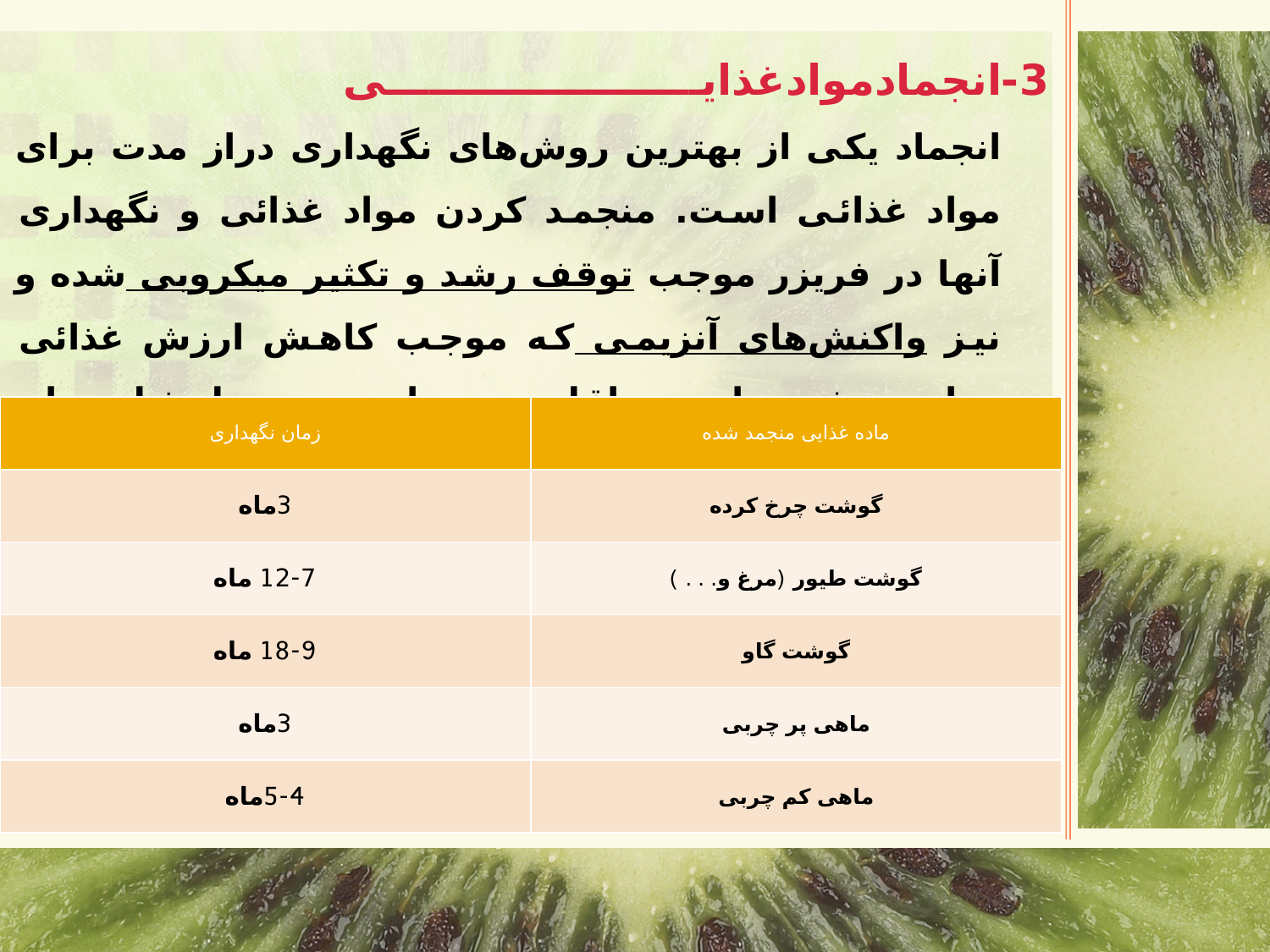

3-انجمادموادغذایی
انجماد یکی از بهترین روش‌های نگهداری دراز مدت برای مواد غذائی است. منجمد کردن مواد غذائی و نگهداری آنها در فریزر موجب توقف رشد و تکثیر میکروبی شده و نیز واکنش‌های آنزیمی که موجب کاهش ارزش غذائی مواد می‌شود را به حداقل می‌رساند. در جدول ذیل زمان نگهداری انواع گوشت‌ها در فریزر نشان داده شده:

| زمان نگهداری | ماده غذایی منجمد شده |
| --- | --- |
| 3ماه | گوشت چرخ کرده |
| 12-7 ماه | گوشت طیور (مرغ و. . . ) |
| 18-9 ماه | گوشت گاو |
| 3ماه | ماهی پر چربی |
| 5-4ماه | ماهی کم چربی |